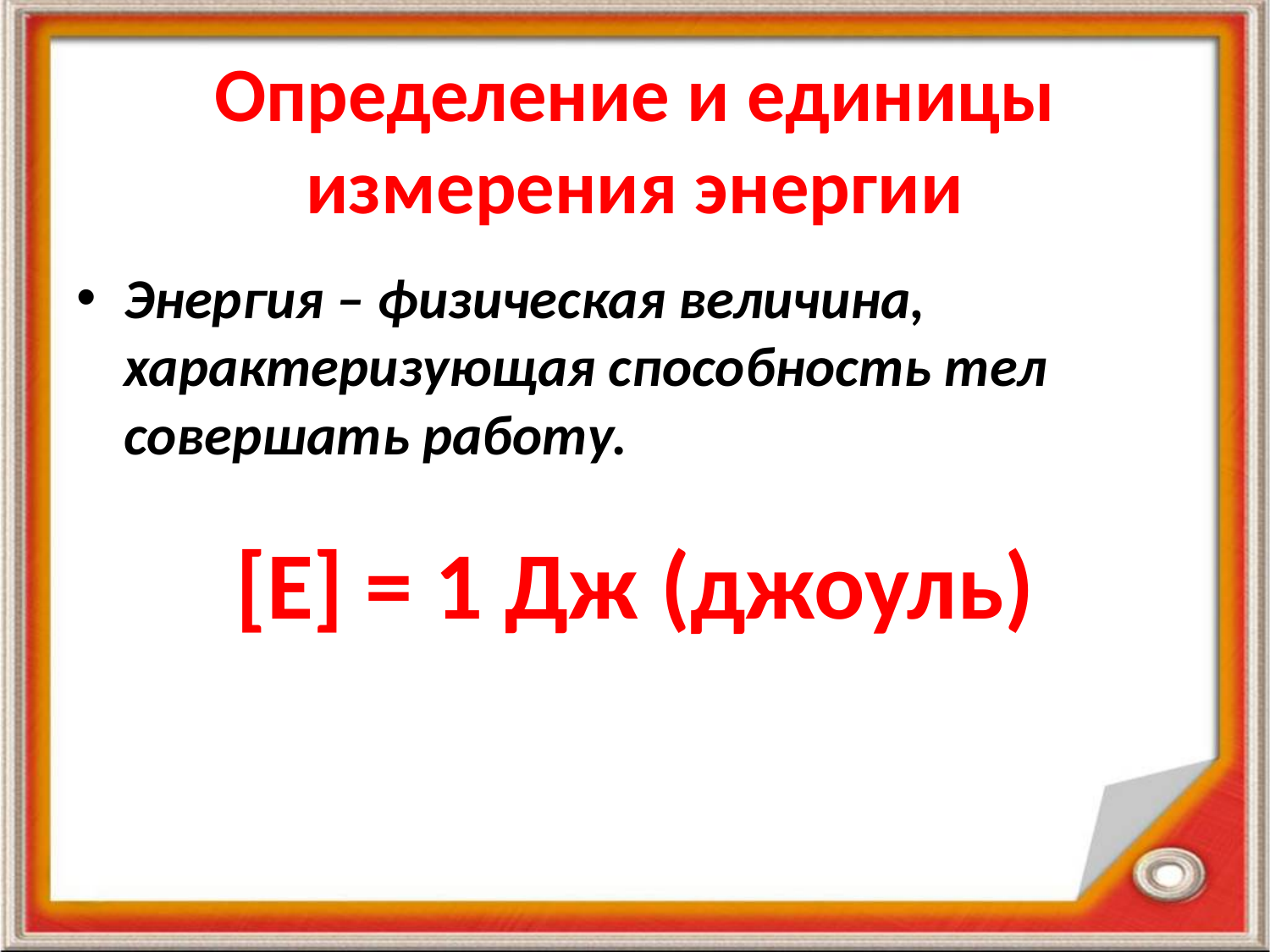

# Определение и единицы измерения энергии
Энергия – физическая величина, характеризующая способность тел совершать работу.

[Е] = 1 Дж (джоуль)